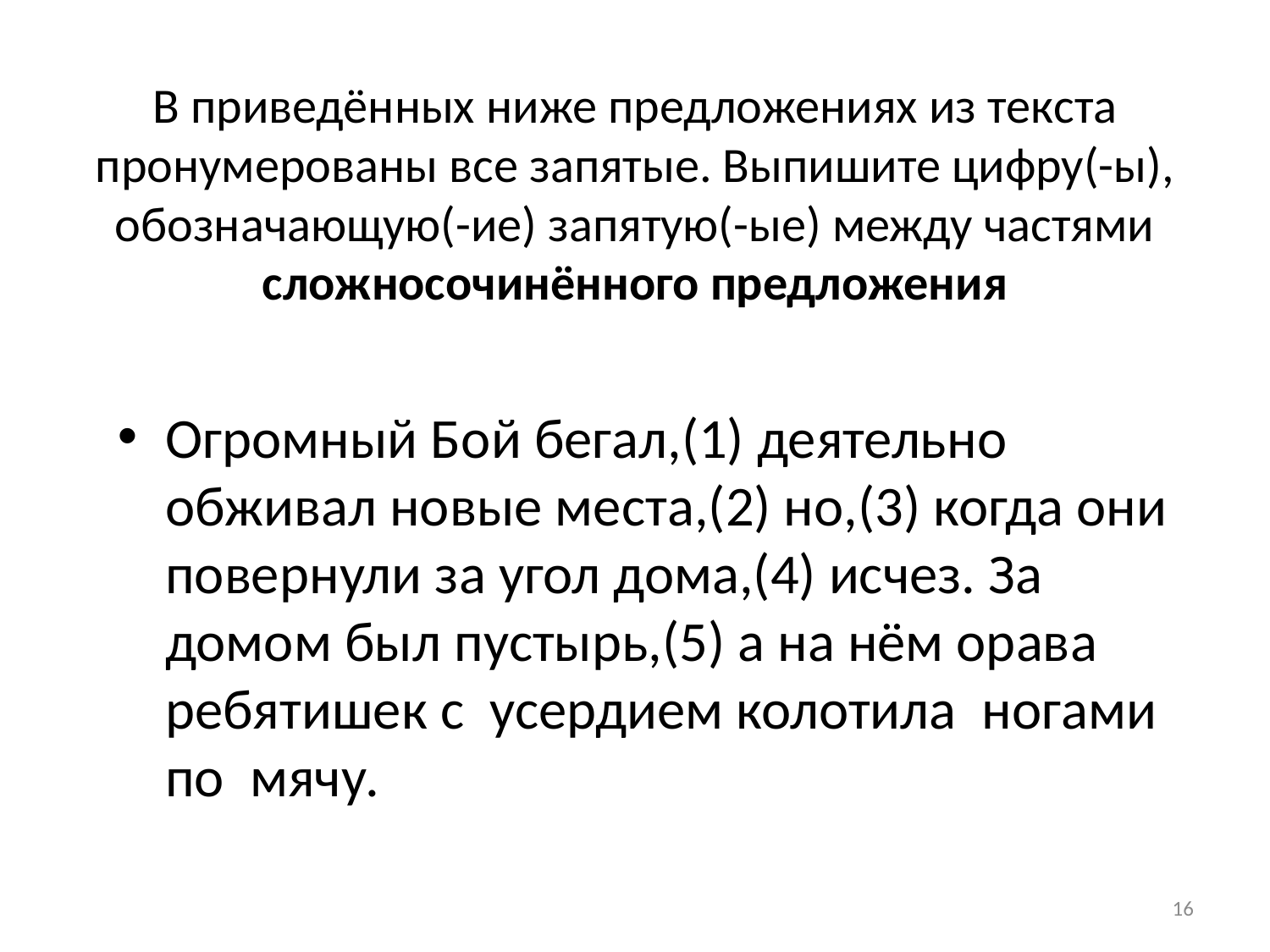

# В приведённых ниже предложениях из текста пронумерованы все запятые. Выпишите цифру(-ы), обозначающую(-ие) запятую(-ые) между частями сложносочинённого предложения

Огромный Бой бегал,(1) деятельно обживал новые места,(2) но,(3) когда они повернули за угол дома,(4) исчез. За домом был пустырь,(5) а на нём орава ребятишек с  усердием колотила  ногами  по  мячу.
16